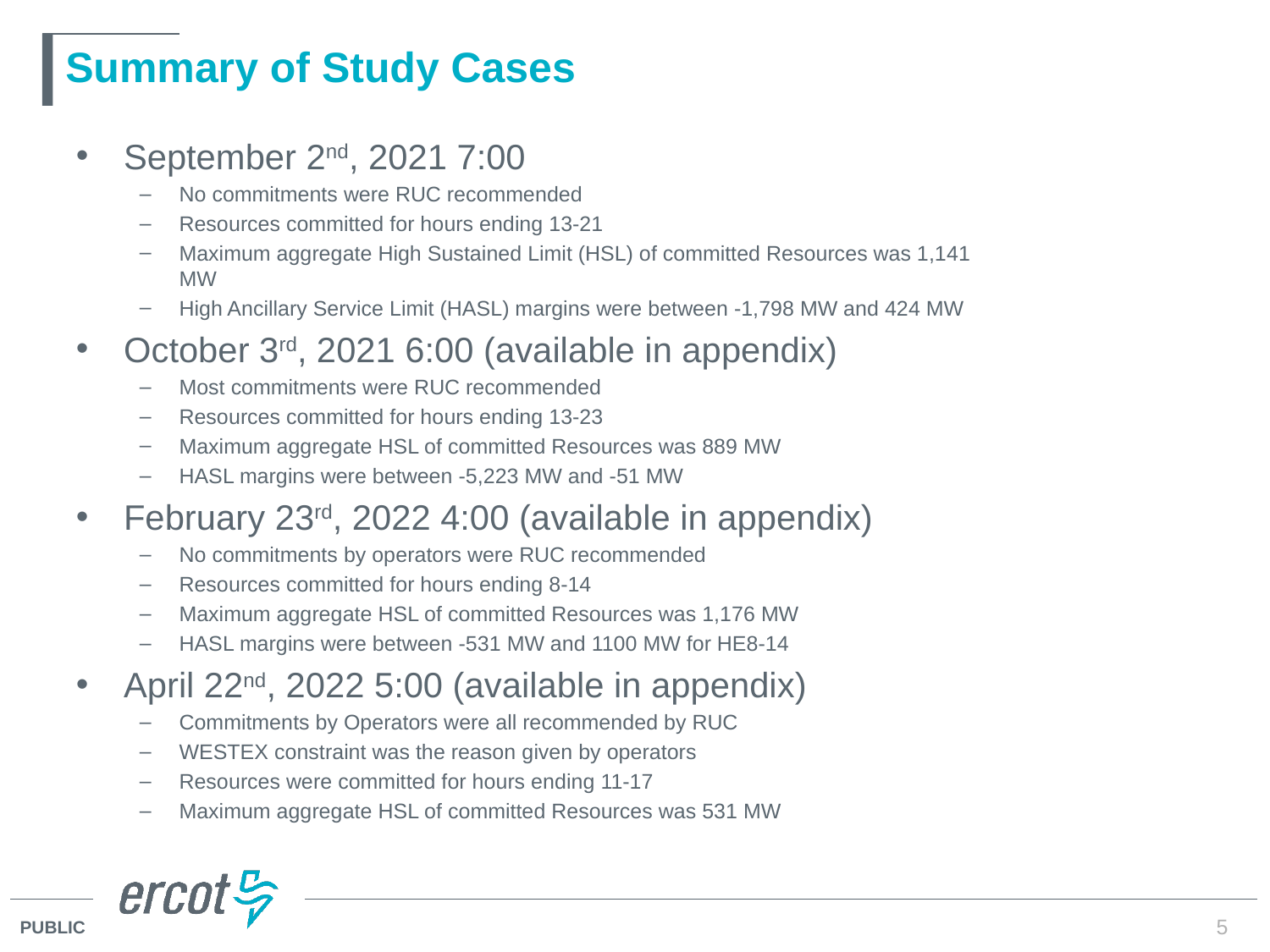

# Summary of Study Cases
September 2nd, 2021 7:00
No commitments were RUC recommended
Resources committed for hours ending 13-21
Maximum aggregate High Sustained Limit (HSL) of committed Resources was 1,141 MW
High Ancillary Service Limit (HASL) margins were between -1,798 MW and 424 MW
October 3rd, 2021 6:00 (available in appendix)
Most commitments were RUC recommended
Resources committed for hours ending 13-23
Maximum aggregate HSL of committed Resources was 889 MW
HASL margins were between -5,223 MW and -51 MW
February 23rd, 2022 4:00 (available in appendix)
No commitments by operators were RUC recommended
Resources committed for hours ending 8-14
Maximum aggregate HSL of committed Resources was 1,176 MW
HASL margins were between -531 MW and 1100 MW for HE8-14
April 22nd, 2022 5:00 (available in appendix)
Commitments by Operators were all recommended by RUC
WESTEX constraint was the reason given by operators
Resources were committed for hours ending 11-17
Maximum aggregate HSL of committed Resources was 531 MW

5